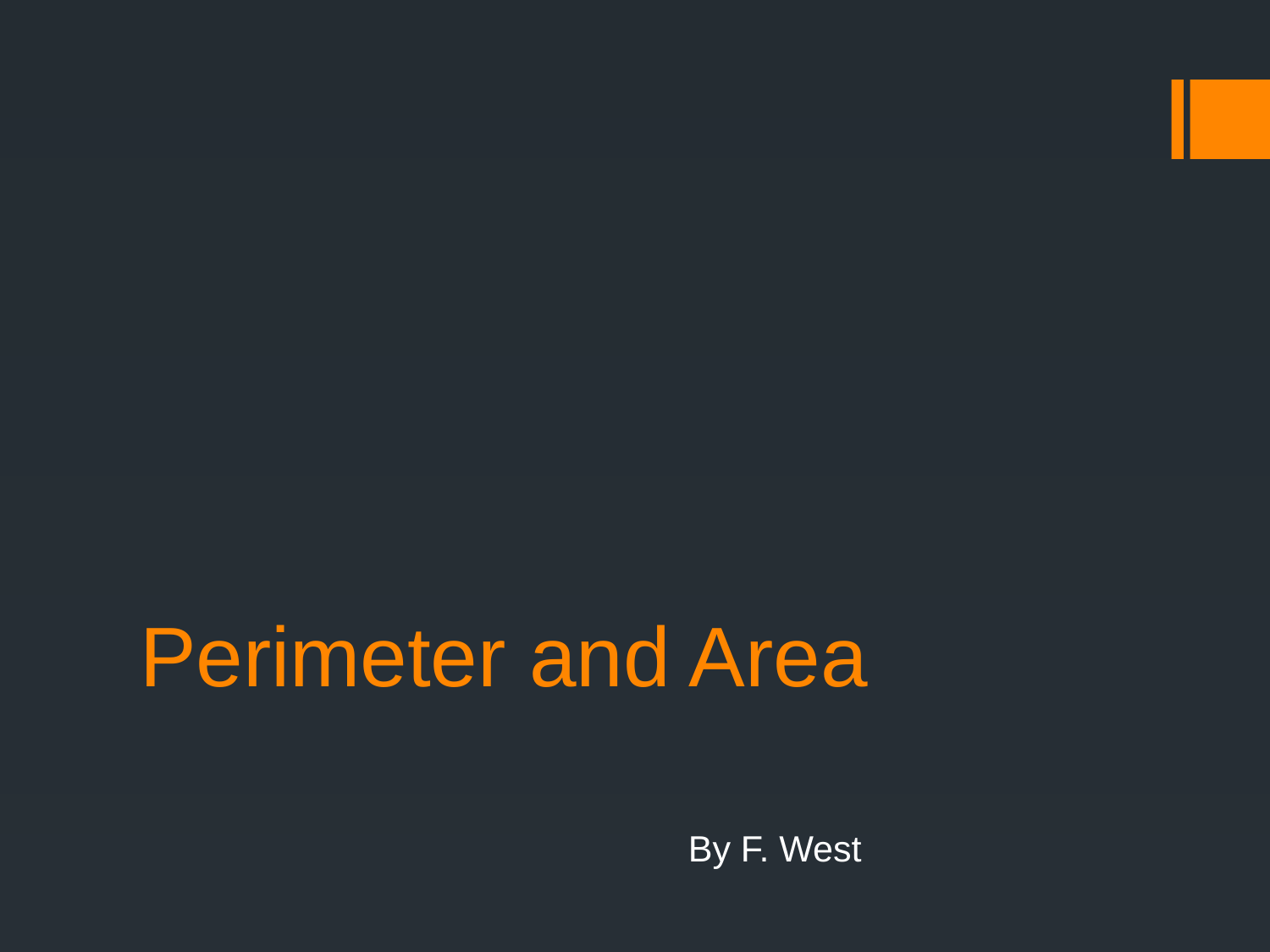

# Perimeter and Area

                                                      By F. West